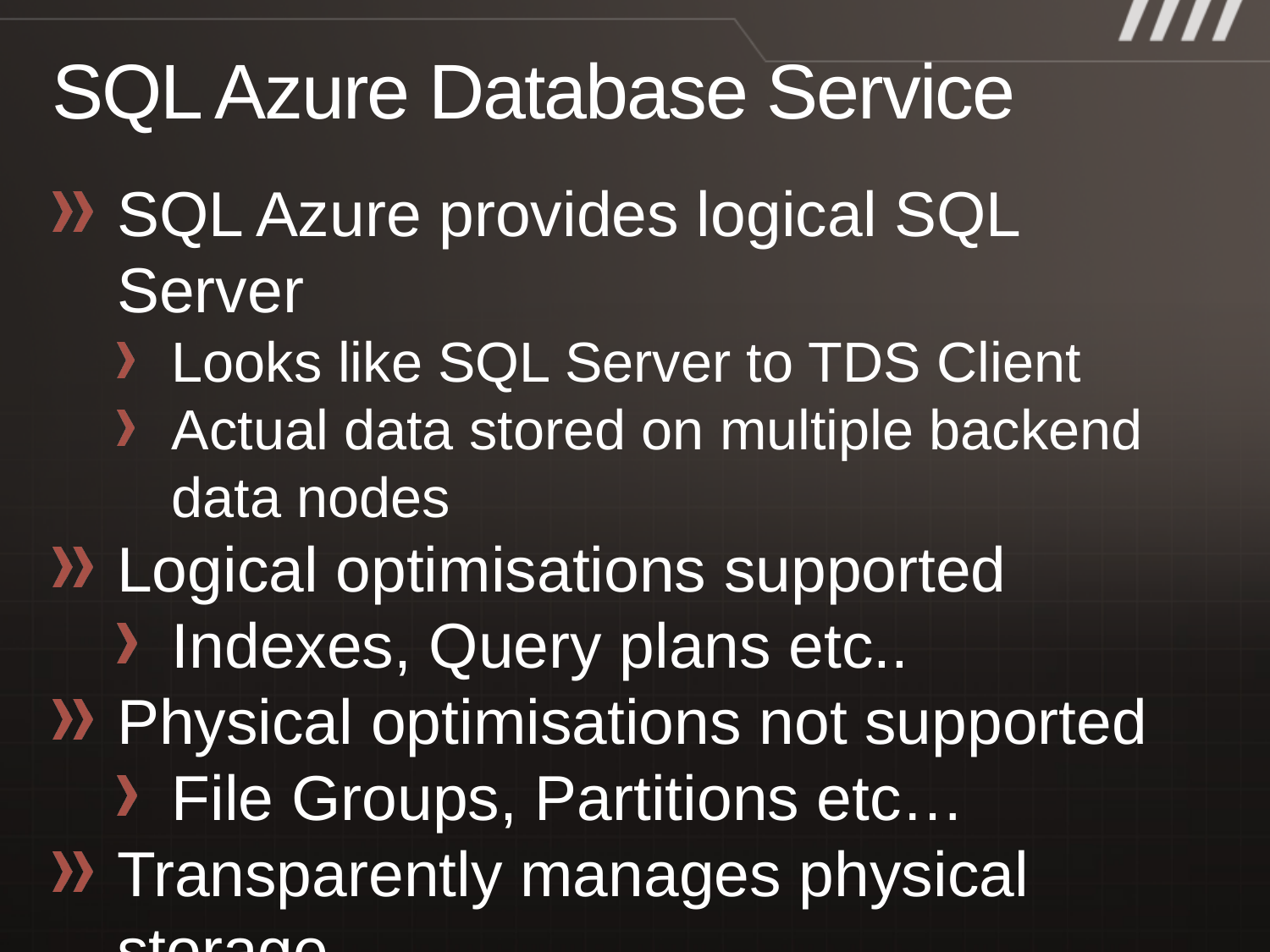

# SQL Azure Database Service
SQL Azure provides logical SQL Server
Looks like SQL Server to TDS Client
Actual data stored on multiple backend data nodes
Logical optimisations supported
Indexes, Query plans etc..
Physical optimisations not supported
File Groups, Partitions etc…
Transparently manages physical storage